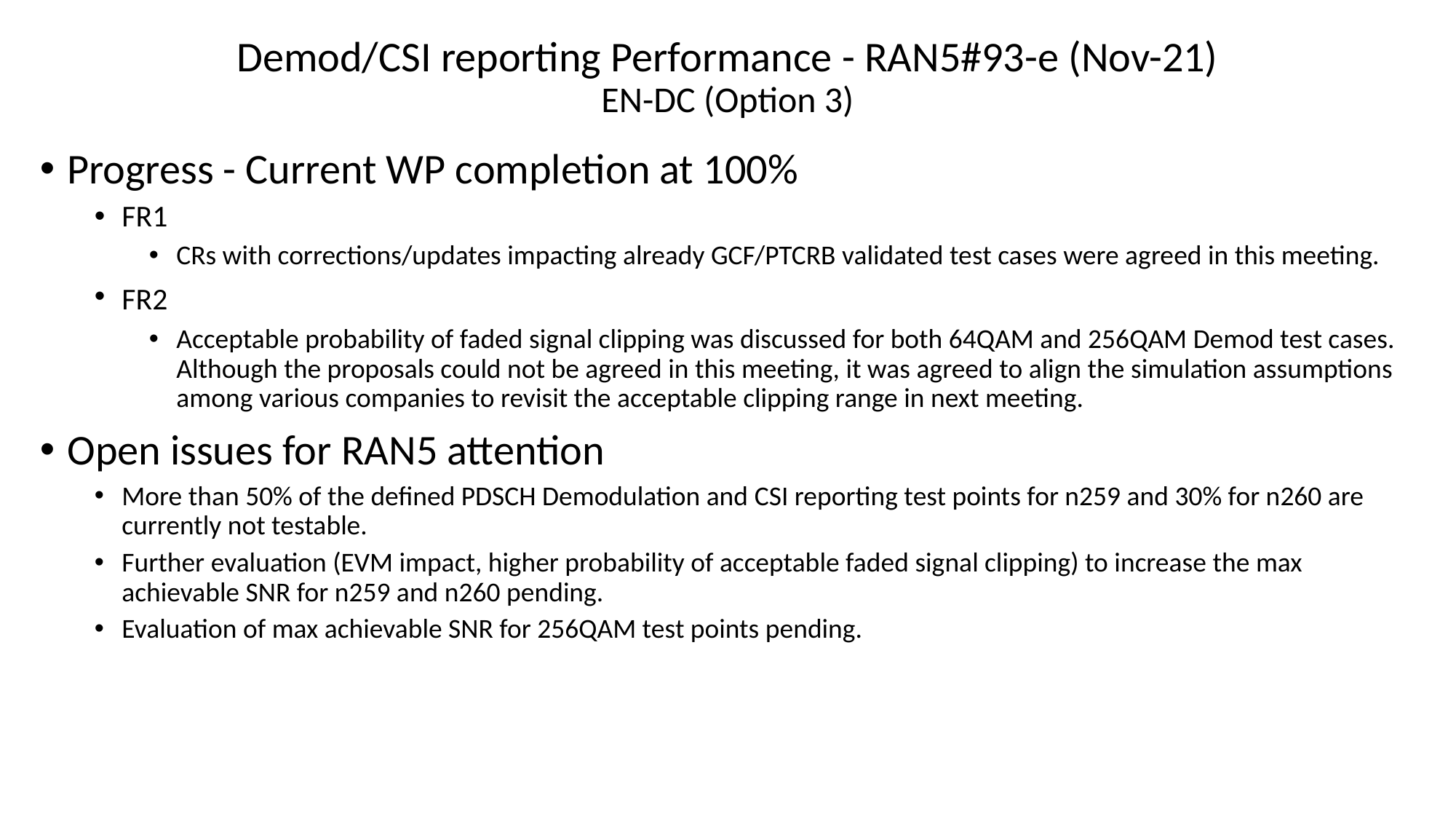

# Demod/CSI reporting Performance - RAN5#93-e (Nov-21) EN-DC (Option 3)
Progress - Current WP completion at 100%
FR1
CRs with corrections/updates impacting already GCF/PTCRB validated test cases were agreed in this meeting.
FR2
Acceptable probability of faded signal clipping was discussed for both 64QAM and 256QAM Demod test cases. Although the proposals could not be agreed in this meeting, it was agreed to align the simulation assumptions among various companies to revisit the acceptable clipping range in next meeting.
Open issues for RAN5 attention
More than 50% of the defined PDSCH Demodulation and CSI reporting test points for n259 and 30% for n260 are currently not testable.
Further evaluation (EVM impact, higher probability of acceptable faded signal clipping) to increase the max achievable SNR for n259 and n260 pending.
Evaluation of max achievable SNR for 256QAM test points pending.